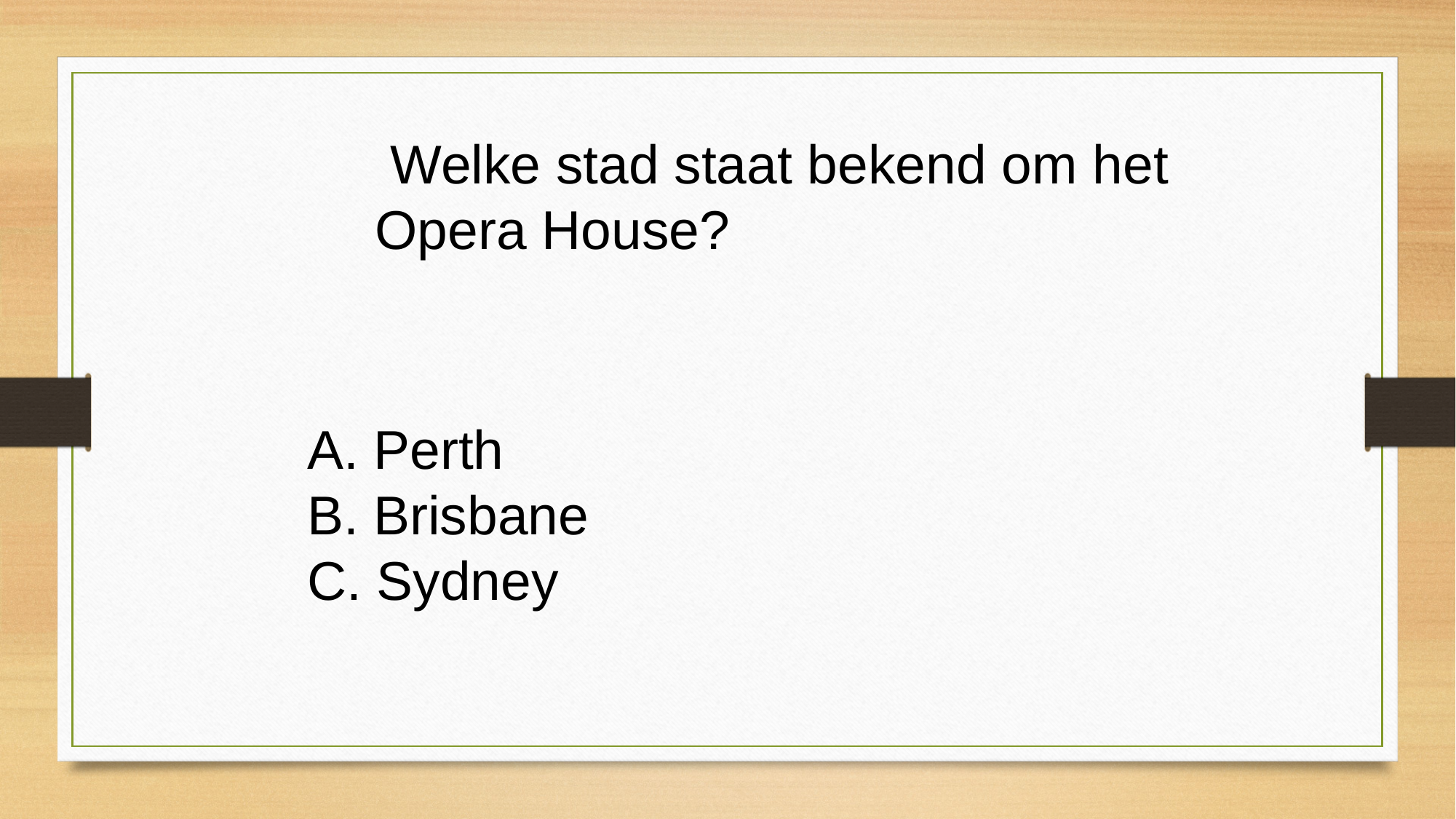

Welke stad staat bekend om het Opera House?
A. Perth
B. Brisbane
C. Sydney